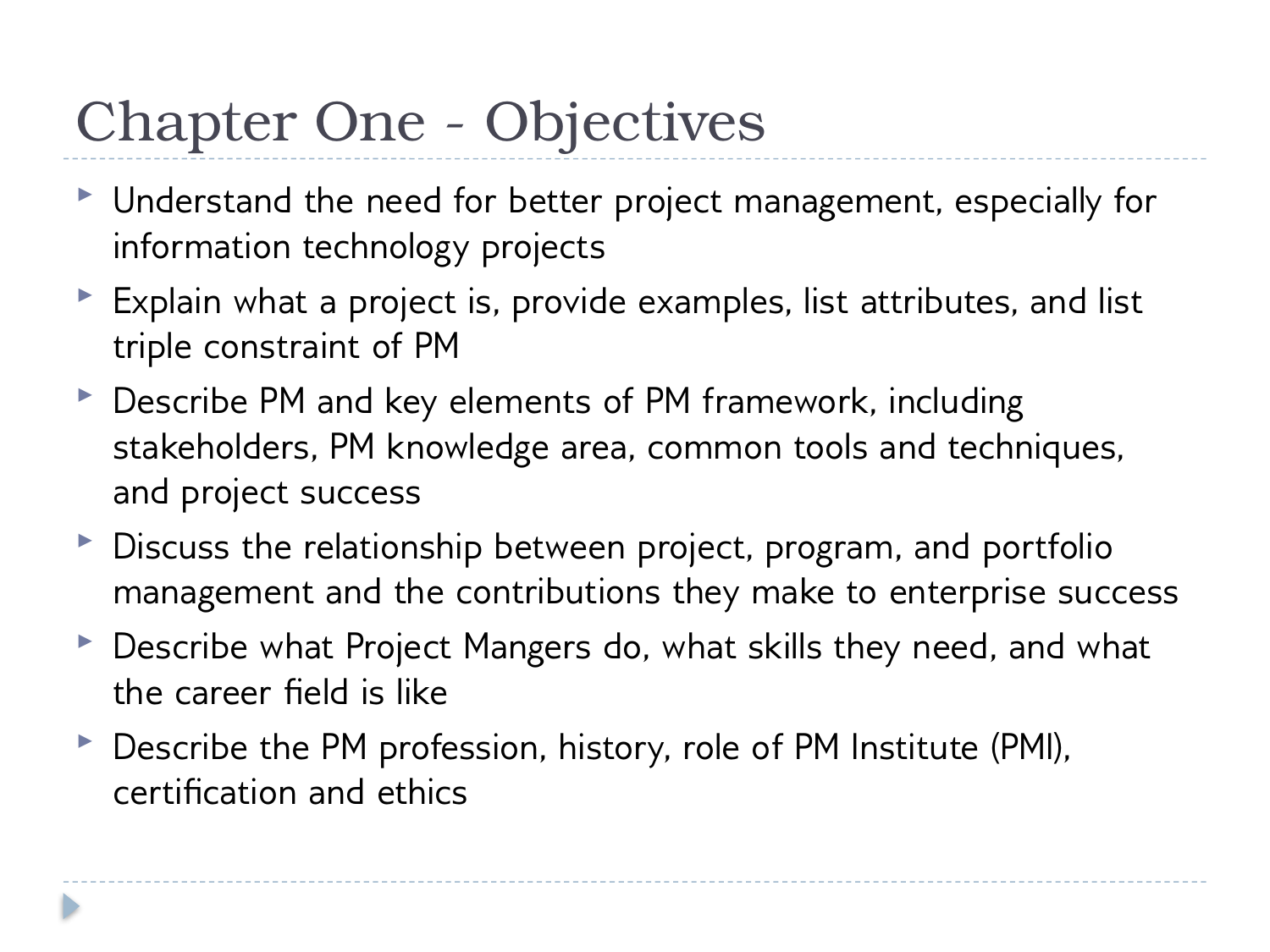

# Chapter One - Objectives
Understand the need for better project management, especially for information technology projects
Explain what a project is, provide examples, list attributes, and list triple constraint of PM
Describe PM and key elements of PM framework, including stakeholders, PM knowledge area, common tools and techniques, and project success
Discuss the relationship between project, program, and portfolio management and the contributions they make to enterprise success
Describe what Project Mangers do, what skills they need, and what the career field is like
Describe the PM profession, history, role of PM Institute (PMI), certification and ethics